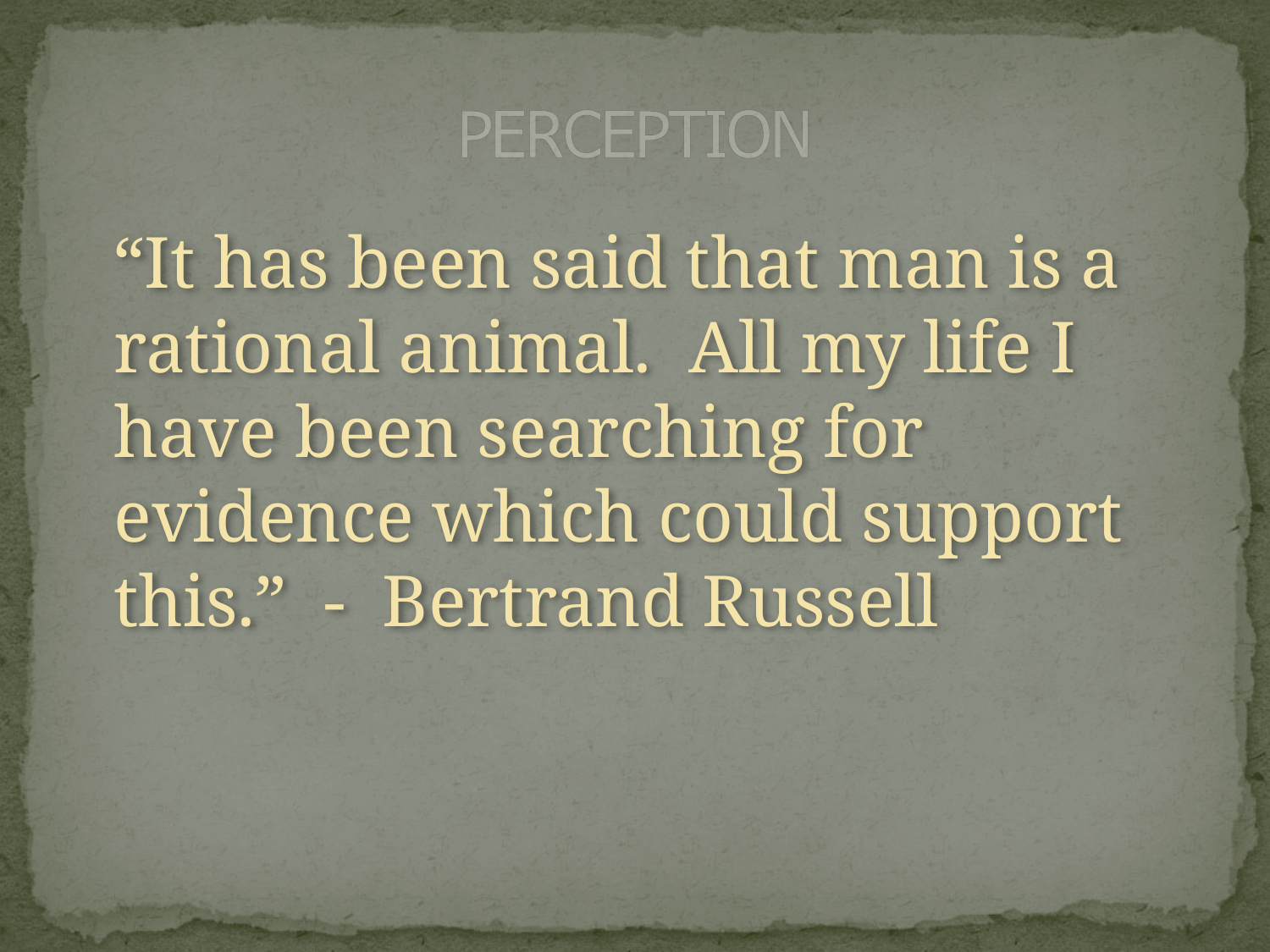

# PERCEPTION
  “It has been said that man is a rational animal.  All my life I have been searching for evidence which could support this.”  -  Bertrand Russell